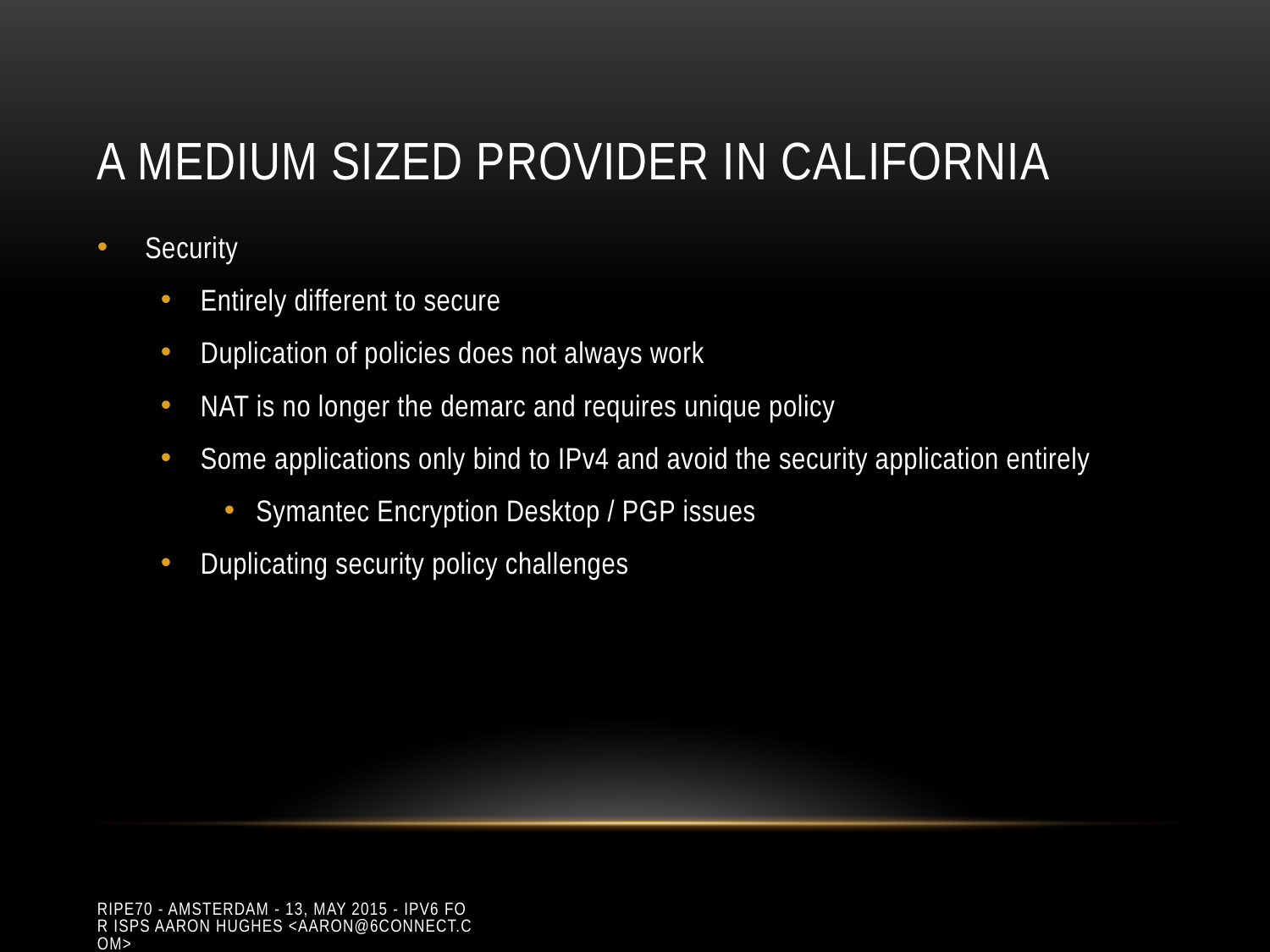

# A medium sized provider in California
Security
Entirely different to secure
Duplication of policies does not always work
NAT is no longer the demarc and requires unique policy
Some applications only bind to IPv4 and avoid the security application entirely
Symantec Encryption Desktop / PGP issues
Duplicating security policy challenges

RIPE70 - Amsterdam - 13, May 2015 - IPv6 for ISPs Aaron Hughes <aaron@6connect.com>